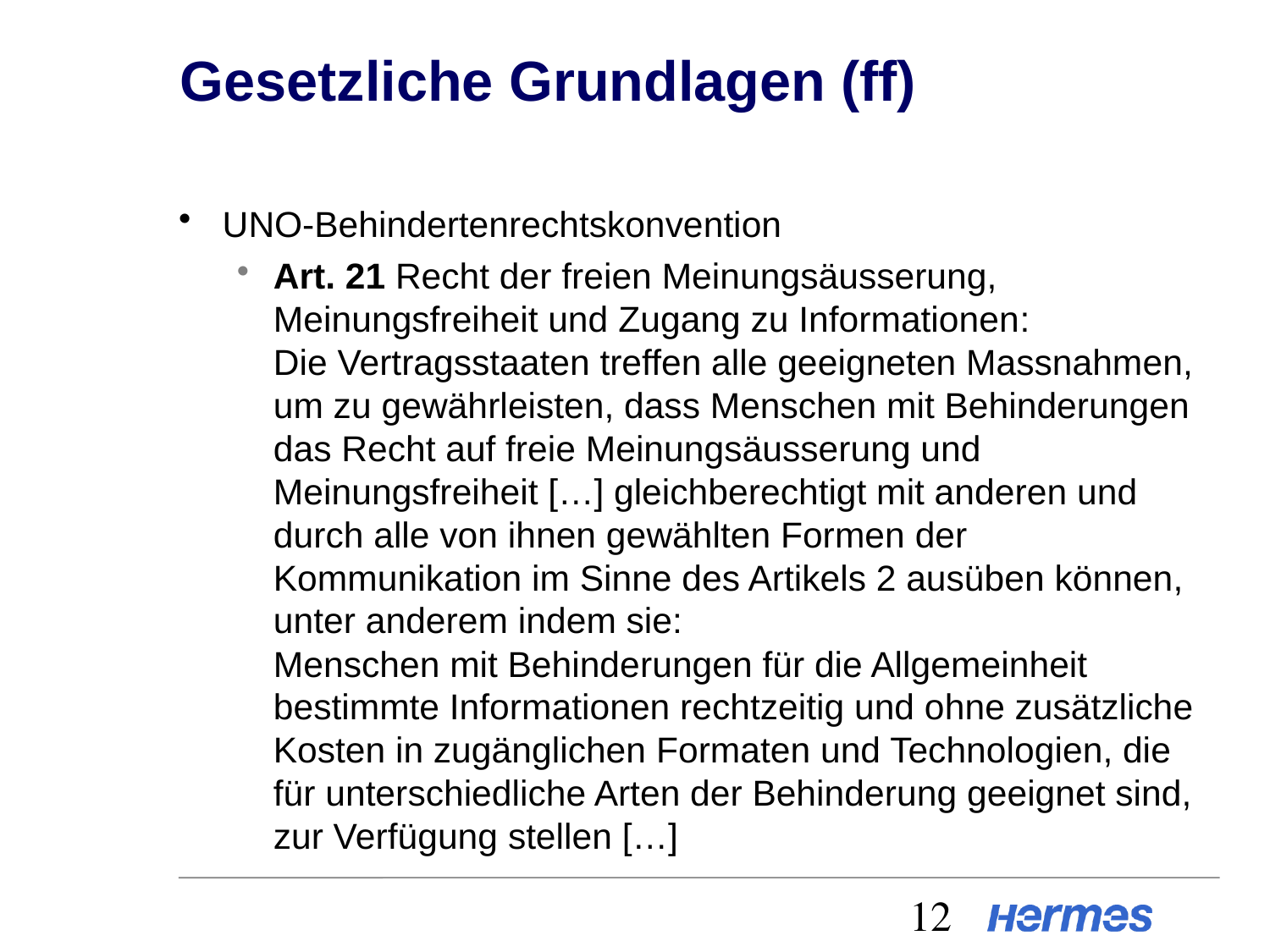

# Gesetzliche Grundlagen (ff)
UNO-Behindertenrechtskonvention
Art. 21 Recht der freien Meinungsäusserung, Meinungsfreiheit und Zugang zu Informationen:
Die Vertragsstaaten treffen alle geeigneten Massnahmen, um zu gewährleisten, dass Menschen mit Behinderungen das Recht auf freie Meinungsäusserung und Meinungsfreiheit […] gleichberechtigt mit anderen und durch alle von ihnen gewählten Formen der Kommunikation im Sinne des Artikels 2 ausüben können, unter anderem indem sie:
Menschen mit Behinderungen für die Allgemeinheit bestimmte Informationen rechtzeitig und ohne zusätzliche Kosten in zugänglichen Formaten und Technologien, die für unterschiedliche Arten der Behinderung geeignet sind, zur Verfügung stellen […]

12